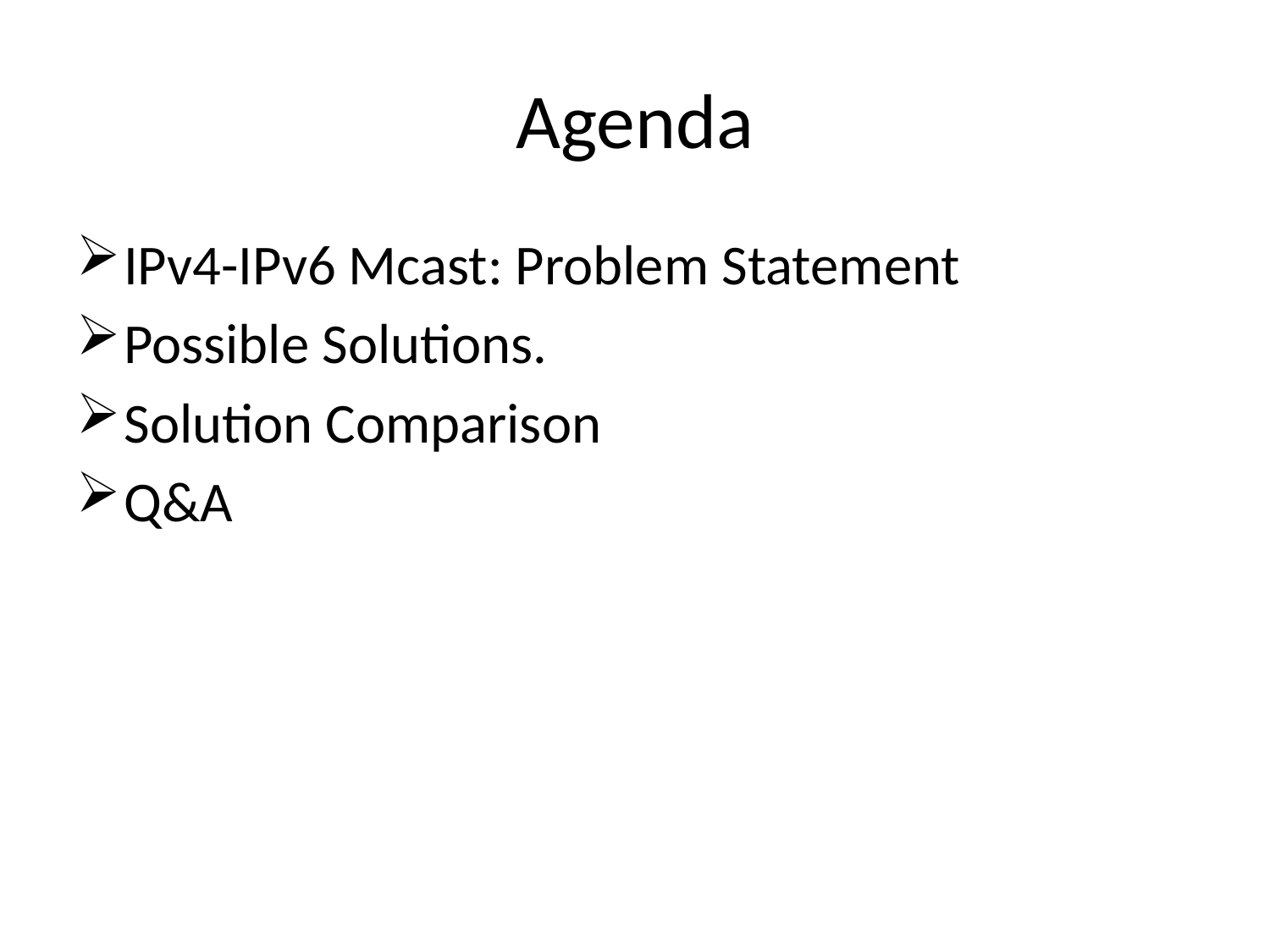

# Agenda
IPv4-IPv6 Mcast: Problem Statement
Possible Solutions.
Solution Comparison
Q&A